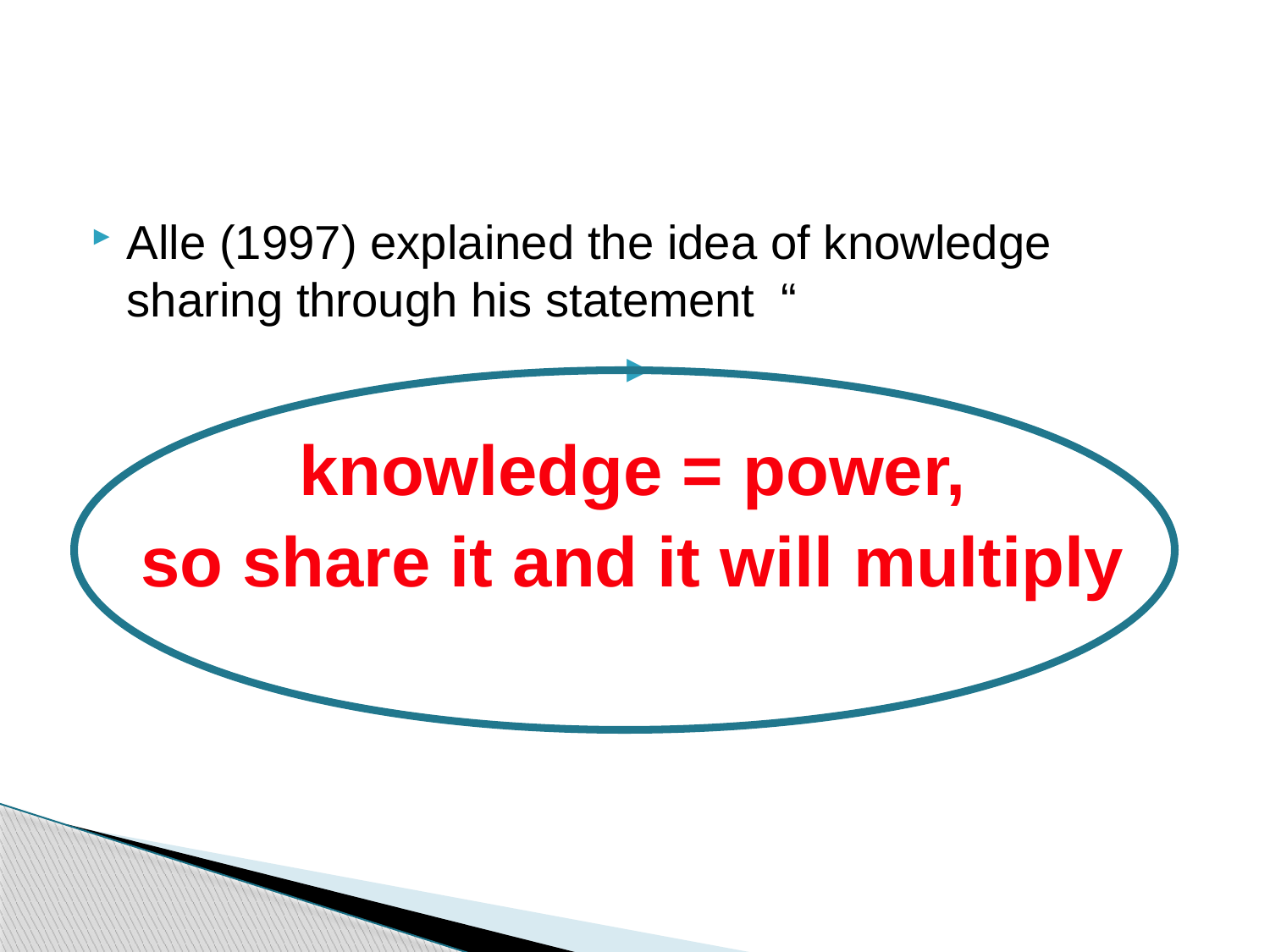

#
Alle (1997) explained the idea of knowledge sharing through his statement  “

knowledge = power,
so share it and it will multiply